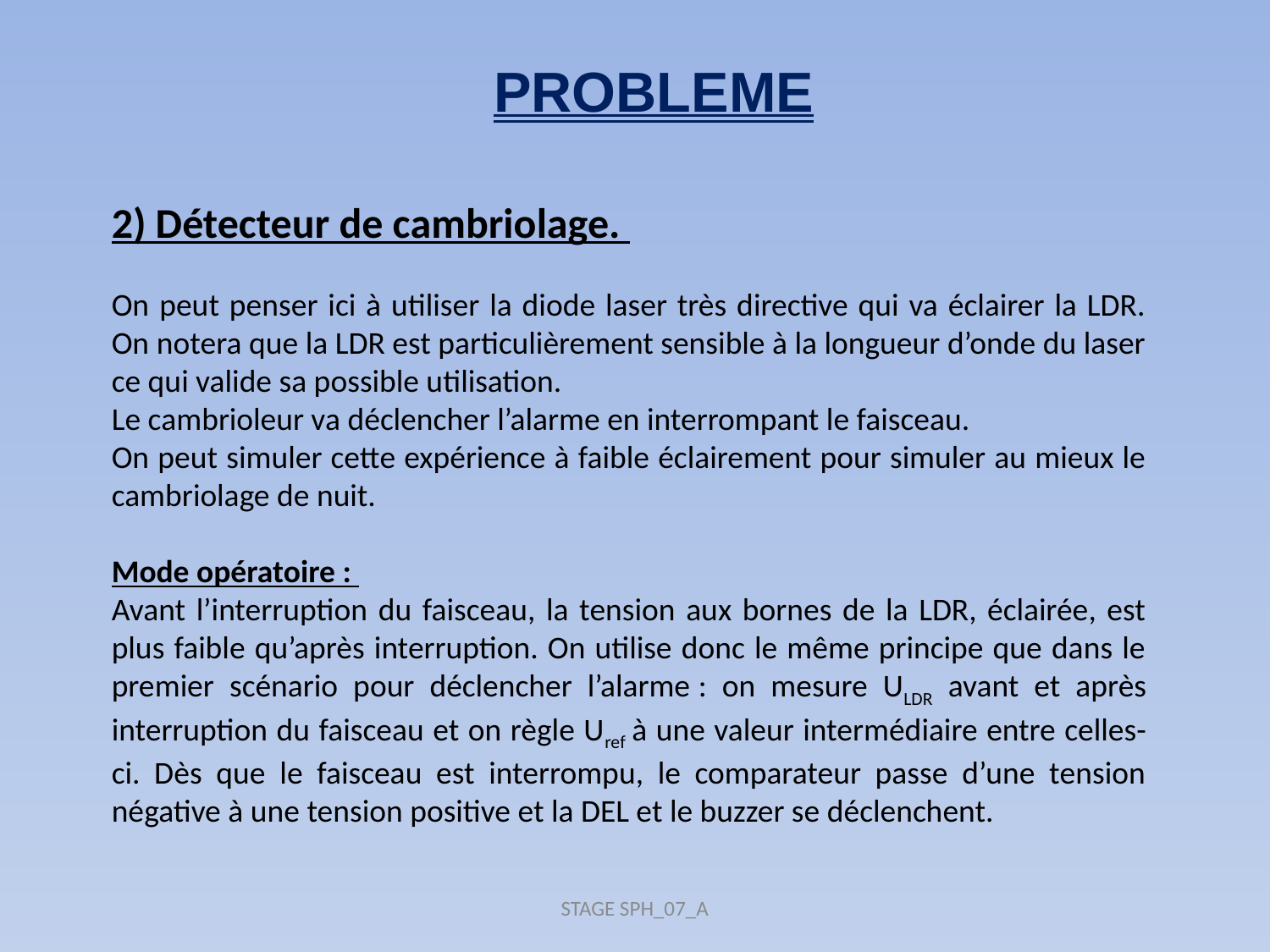

PROBLEME

2) Détecteur de cambriolage.

On peut penser ici à utiliser la diode laser très directive qui va éclairer la LDR. On notera que la LDR est particulièrement sensible à la longueur d’onde du laser ce qui valide sa possible utilisation.
Le cambrioleur va déclencher l’alarme en interrompant le faisceau.
On peut simuler cette expérience à faible éclairement pour simuler au mieux le cambriolage de nuit.

Mode opératoire :
Avant l’interruption du faisceau, la tension aux bornes de la LDR, éclairée, est plus faible qu’après interruption. On utilise donc le même principe que dans le premier scénario pour déclencher l’alarme : on mesure ULDR avant et après interruption du faisceau et on règle Uref à une valeur intermédiaire entre celles-ci. Dès que le faisceau est interrompu, le comparateur passe d’une tension négative à une tension positive et la DEL et le buzzer se déclenchent.

STAGE SPH_07_A